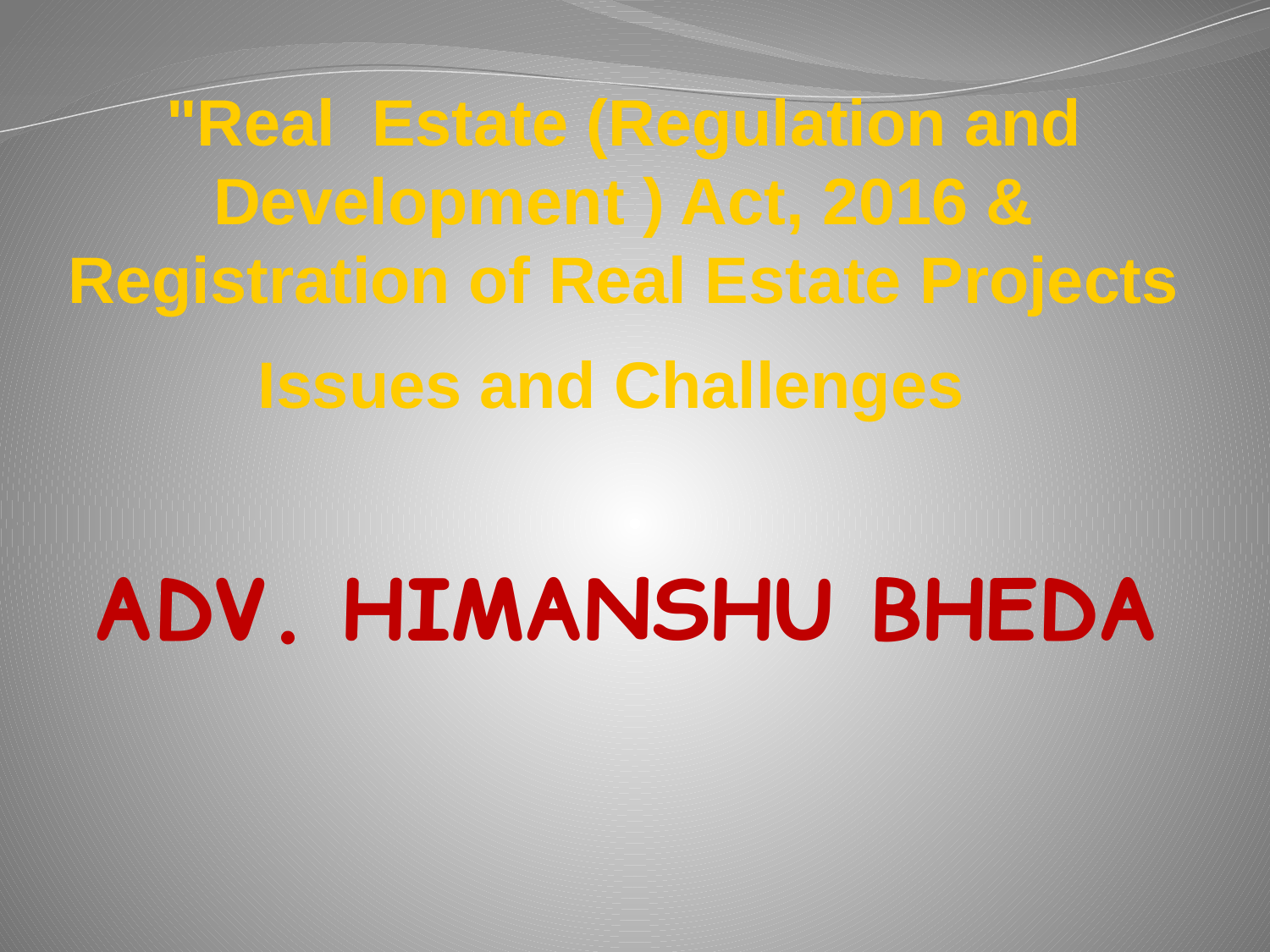

# "Real  Estate (Regulation and Development ) Act, 2016 & Registration of Real Estate Projects Issues and Challenges

ADV. HIMANSHU BHEDA